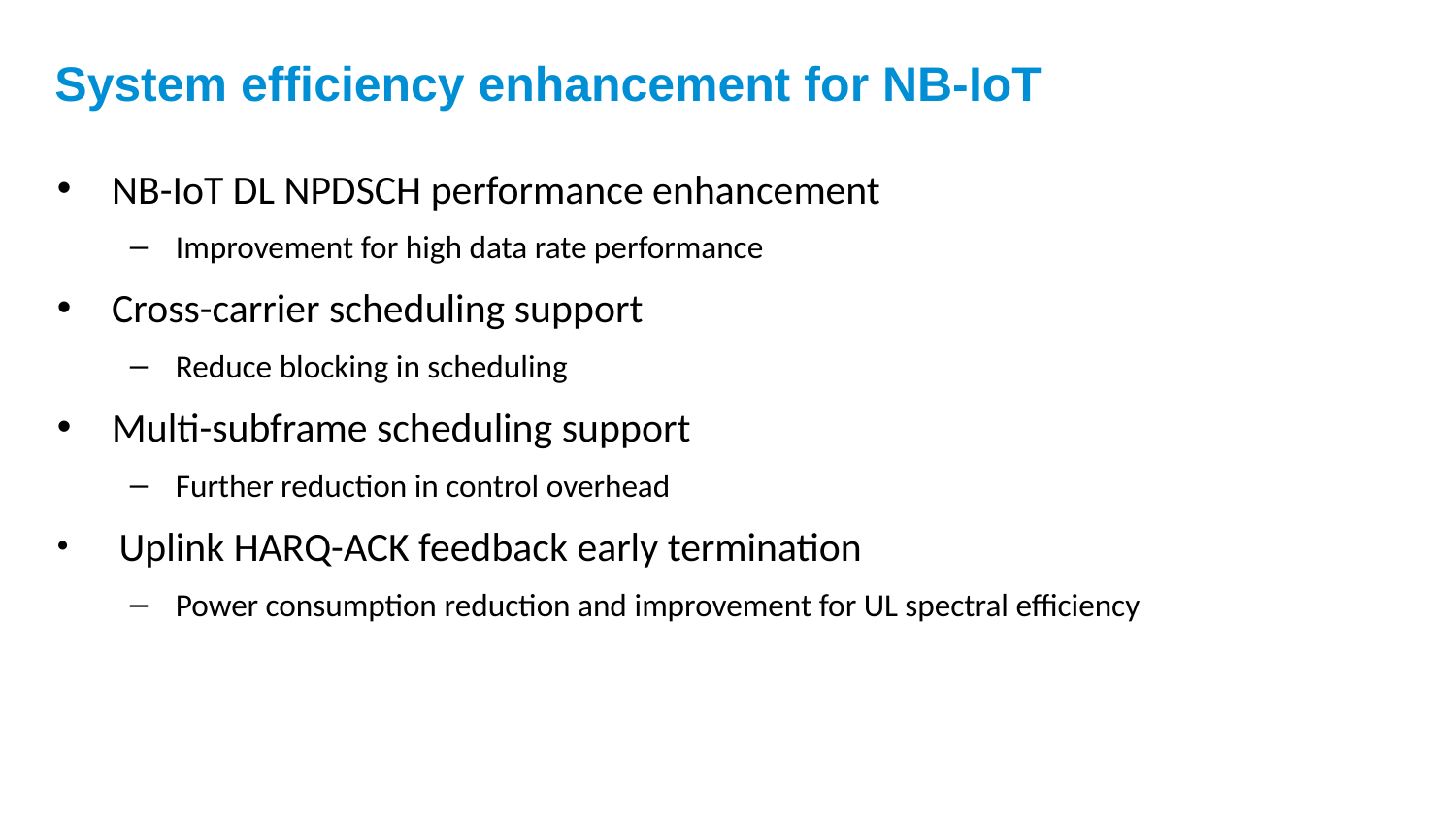

# System efficiency enhancement for NB-IoT
NB-IoT DL NPDSCH performance enhancement
Improvement for high data rate performance
Cross-carrier scheduling support
Reduce blocking in scheduling
Multi-subframe scheduling support
Further reduction in control overhead
 Uplink HARQ-ACK feedback early termination
Power consumption reduction and improvement for UL spectral efficiency